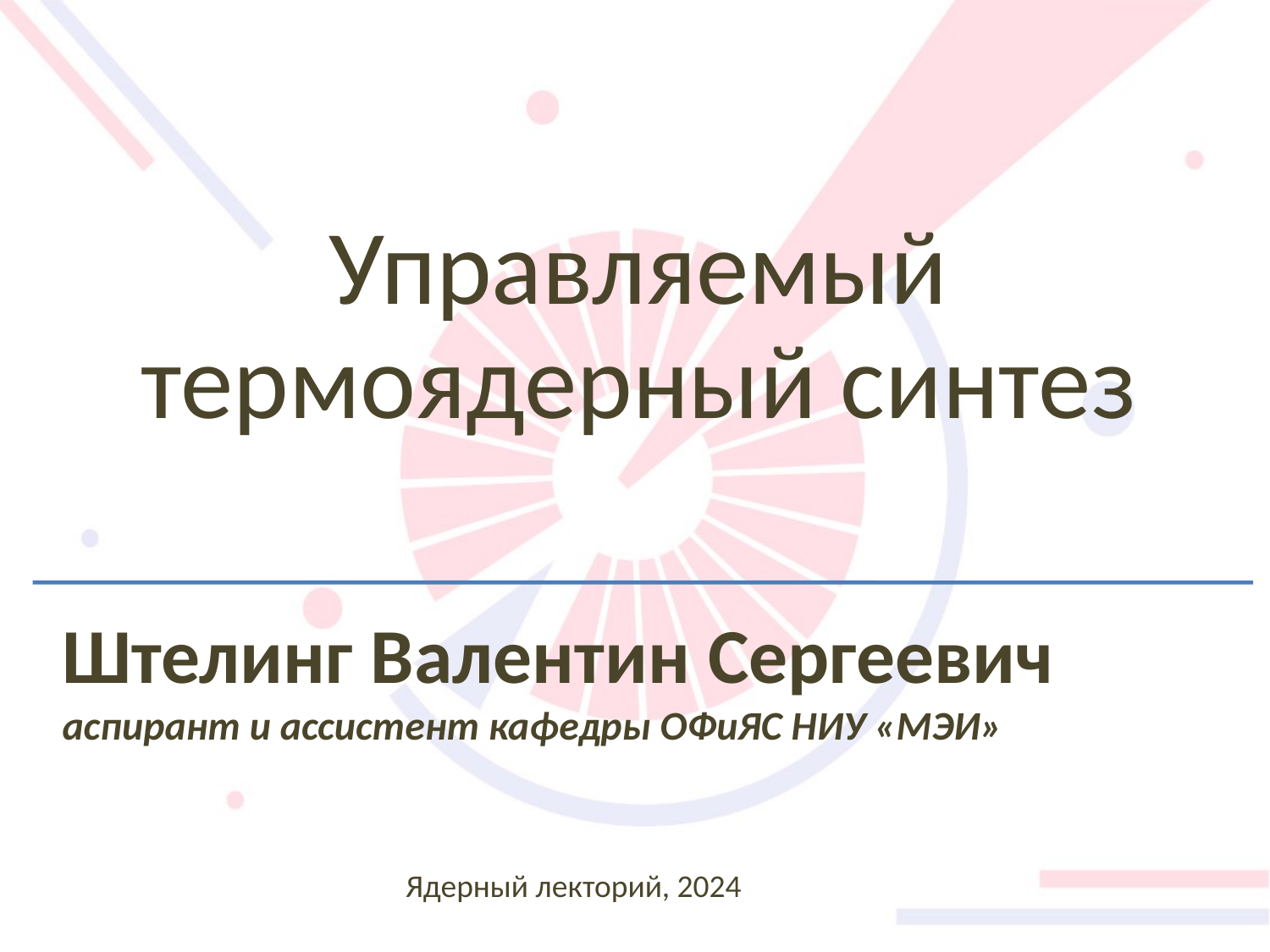

Управляемый термоядерный синтез

Штелинг Валентин Сергеевич
аспирант и ассистент кафедры ОФиЯС НИУ «МЭИ»

Ядерный лекторий, 2024